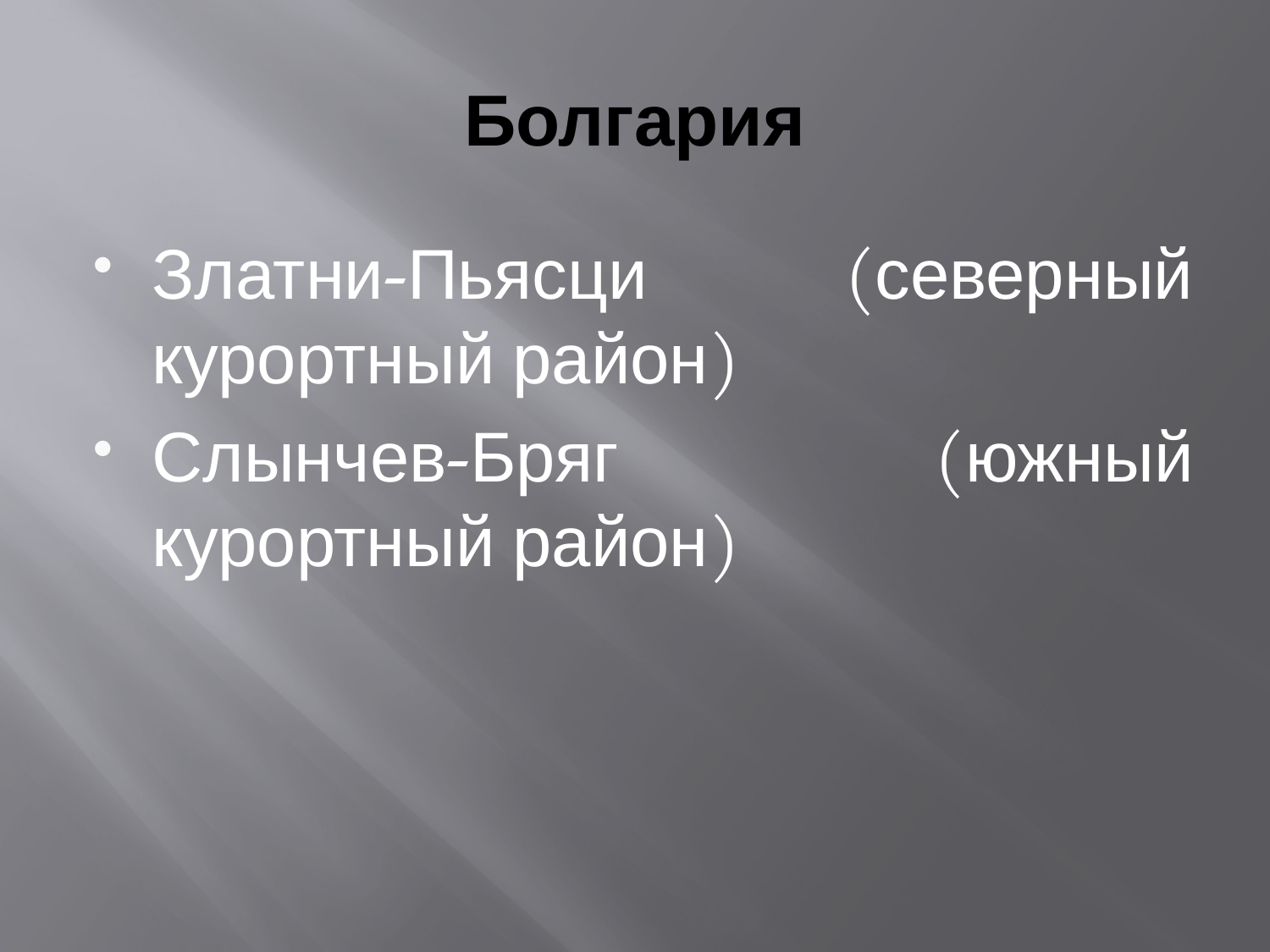

# Болгария
Златни-Пьясци (северный курортный район)
Слынчев-Бряг (южный курортный район)